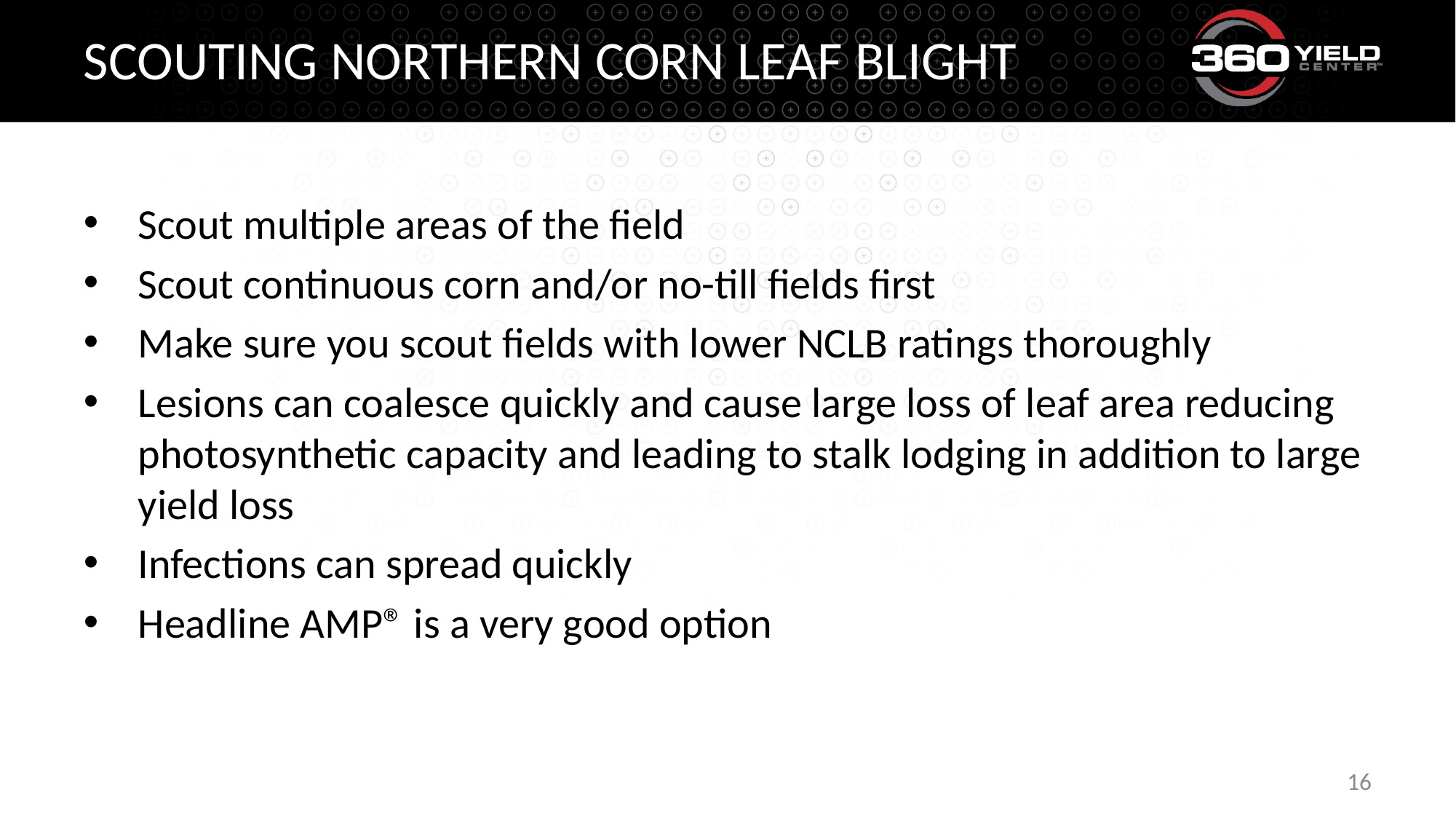

# Scouting Northern corn leaf blight
Scout multiple areas of the field
Scout continuous corn and/or no-till fields first
Make sure you scout fields with lower NCLB ratings thoroughly
Lesions can coalesce quickly and cause large loss of leaf area reducing photosynthetic capacity and leading to stalk lodging in addition to large yield loss
Infections can spread quickly
Headline AMP® is a very good option
16